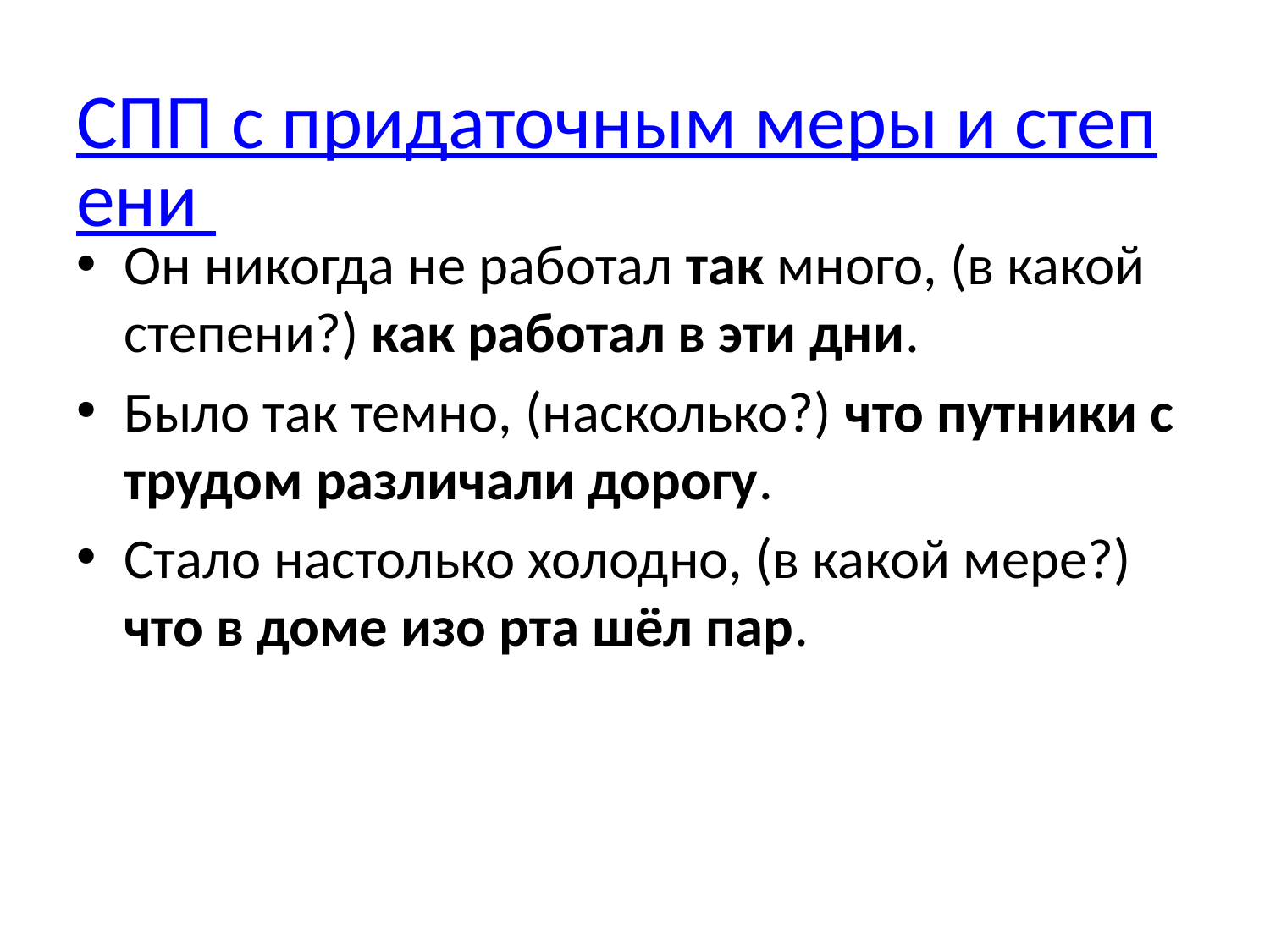

# СПП с придаточным меры и степени
Он никогда не работал так много, (в какой степени?) как работал в эти дни.
Было так темно, (насколько?) что путники с трудом различали дорогу.
Стало настолько холодно, (в какой мере?) что в доме изо рта шёл пар.